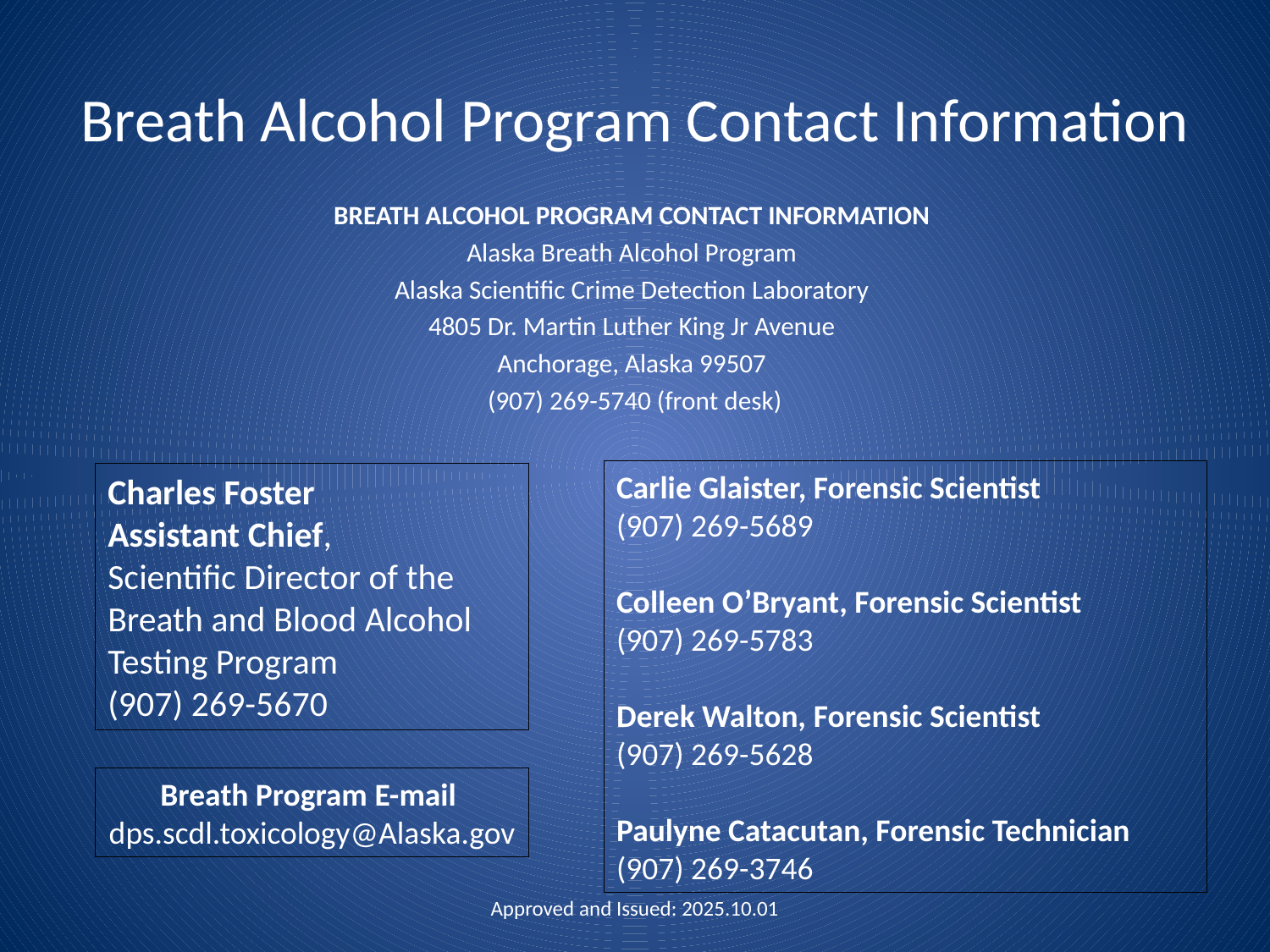

# Breath Alcohol Program Contact Information
BREATH ALCOHOL PROGRAM CONTACT INFORMATION
Alaska Breath Alcohol Program
Alaska Scientific Crime Detection Laboratory
4805 Dr. Martin Luther King Jr Avenue
Anchorage, Alaska 99507
(907) 269-5740 (front desk)

Carlie Glaister, Forensic Scientist
(907) 269-5689

Colleen O’Bryant, Forensic Scientist
(907) 269-5783

Derek Walton, Forensic Scientist
(907) 269-5628

Paulyne Catacutan, Forensic Technician
(907) 269-3746
Charles Foster
Assistant Chief,
Scientific Director of the Breath and Blood Alcohol Testing Program
(907) 269-5670
Breath Program E-mail
dps.scdl.toxicology@Alaska.gov
Approved and Issued: 2025.10.01